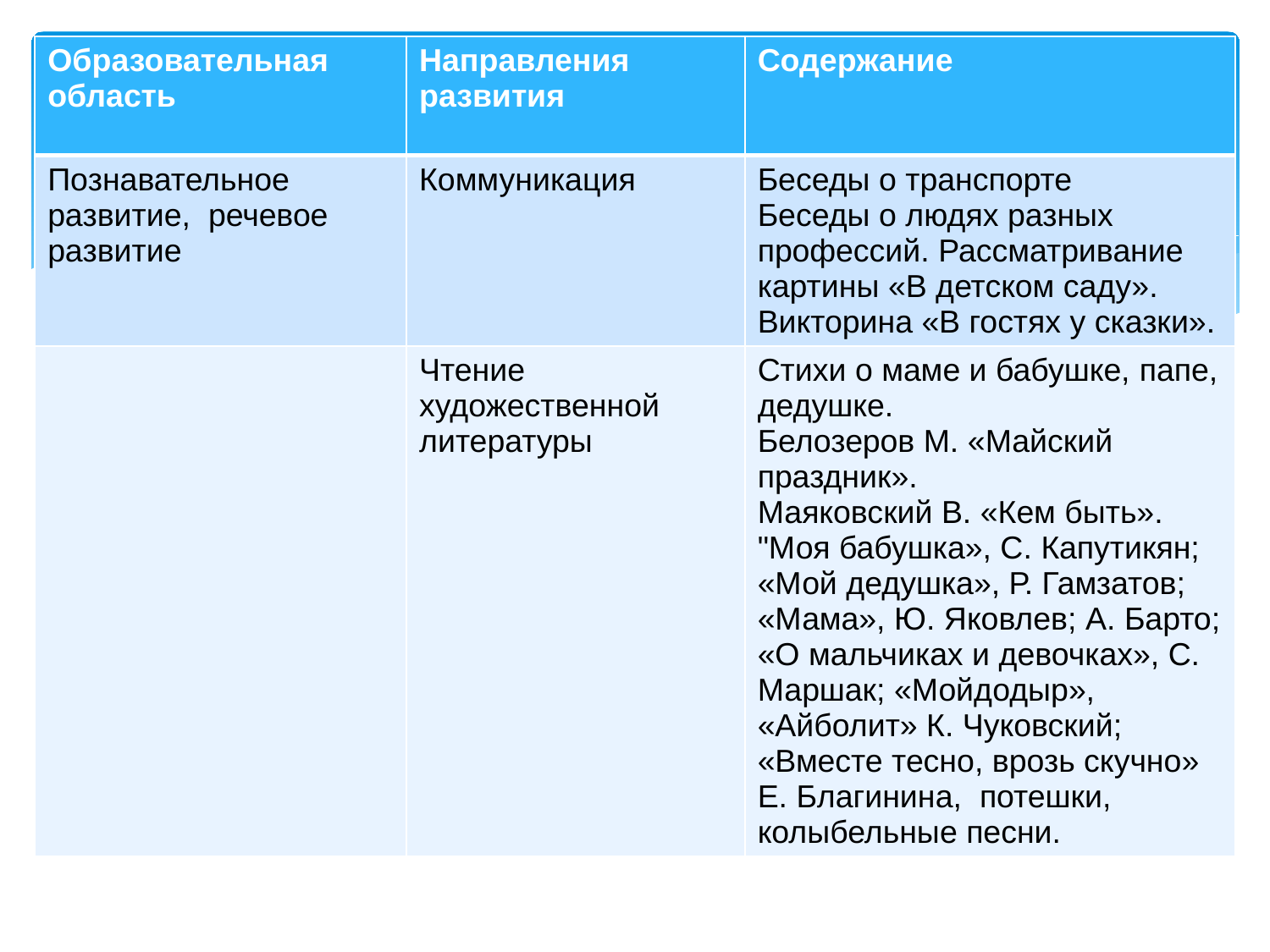

| Образовательная область | Направления развития | Содержание |
| --- | --- | --- |
| Познавательное развитие, речевое развитие | Коммуникация | Беседы о транспорте Беседы о людях разных профессий. Рассматривание картины «В детском саду». Викторина «В гостях у сказки». |
|  | Чтение художественной литературы | Стихи о маме и бабушке, папе, дедушке. Белозеров М. «Майский праздник». Маяковский В. «Кем быть». "Моя бабушка», С. Капутикян; «Мой дедушка», Р. Гамзатов; «Мама», Ю. Яковлев; А. Барто; «О мальчиках и девочках», С. Маршак; «Мойдодыр», «Айболит» К. Чуковский; «Вместе тесно, врозь скучно» Е. Благинина, потешки, колыбельные песни. |